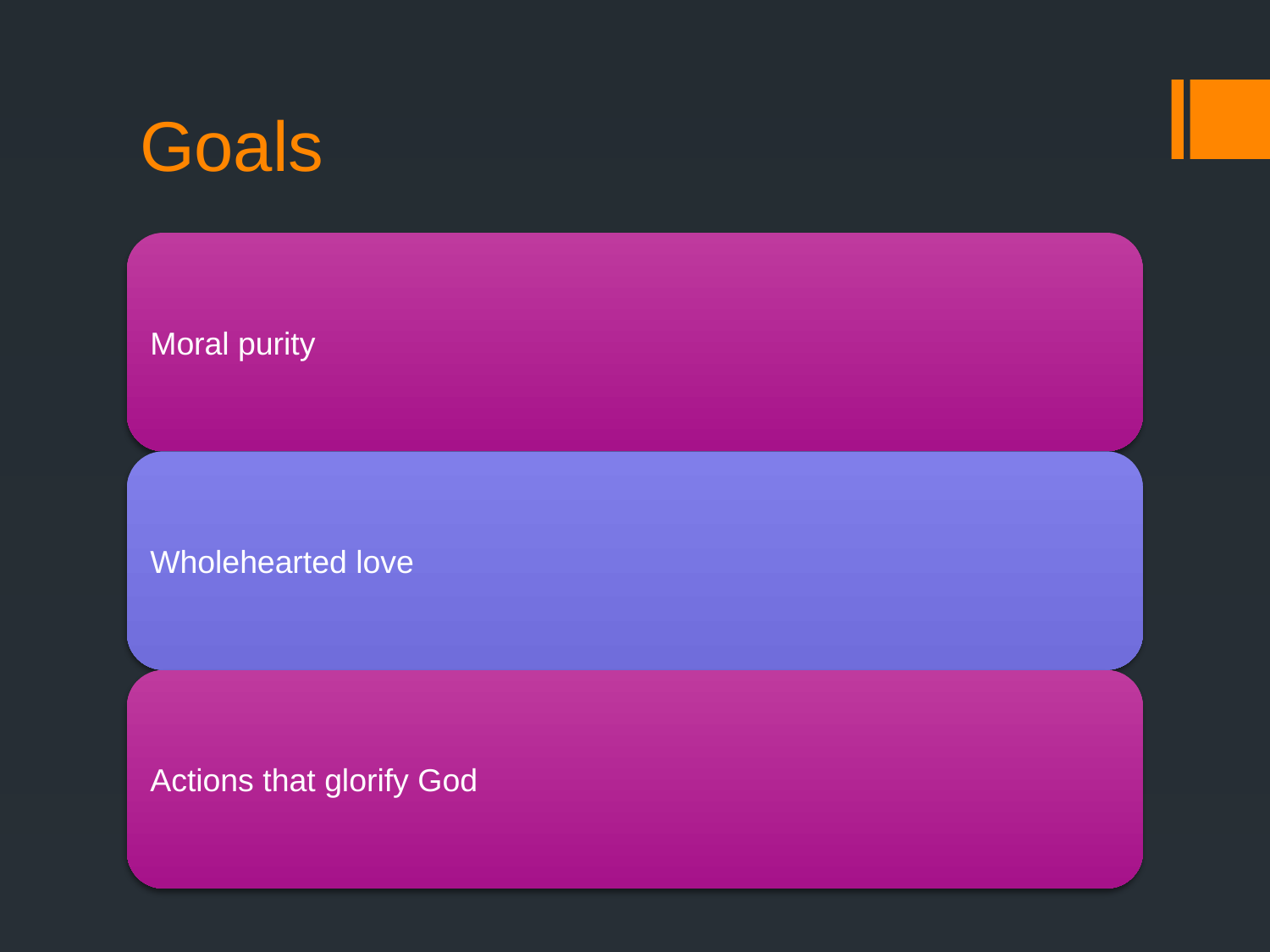

# Goals
Moral purity
Wholehearted love
Actions that glorify God